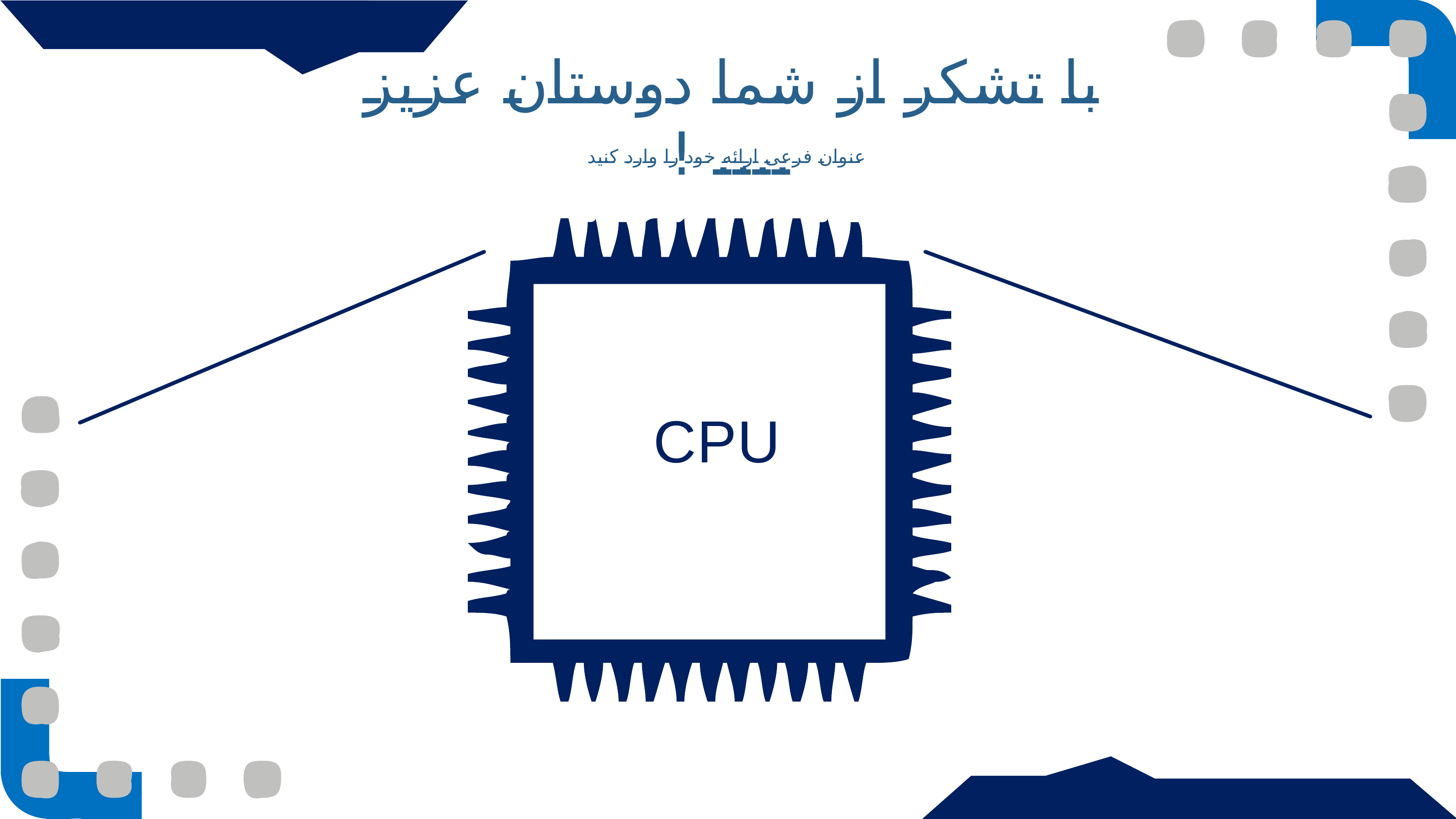

با تشکر از شما دوستان عزیز .... !

عنوان فرعی ارائه خود را وارد کنید

CPU